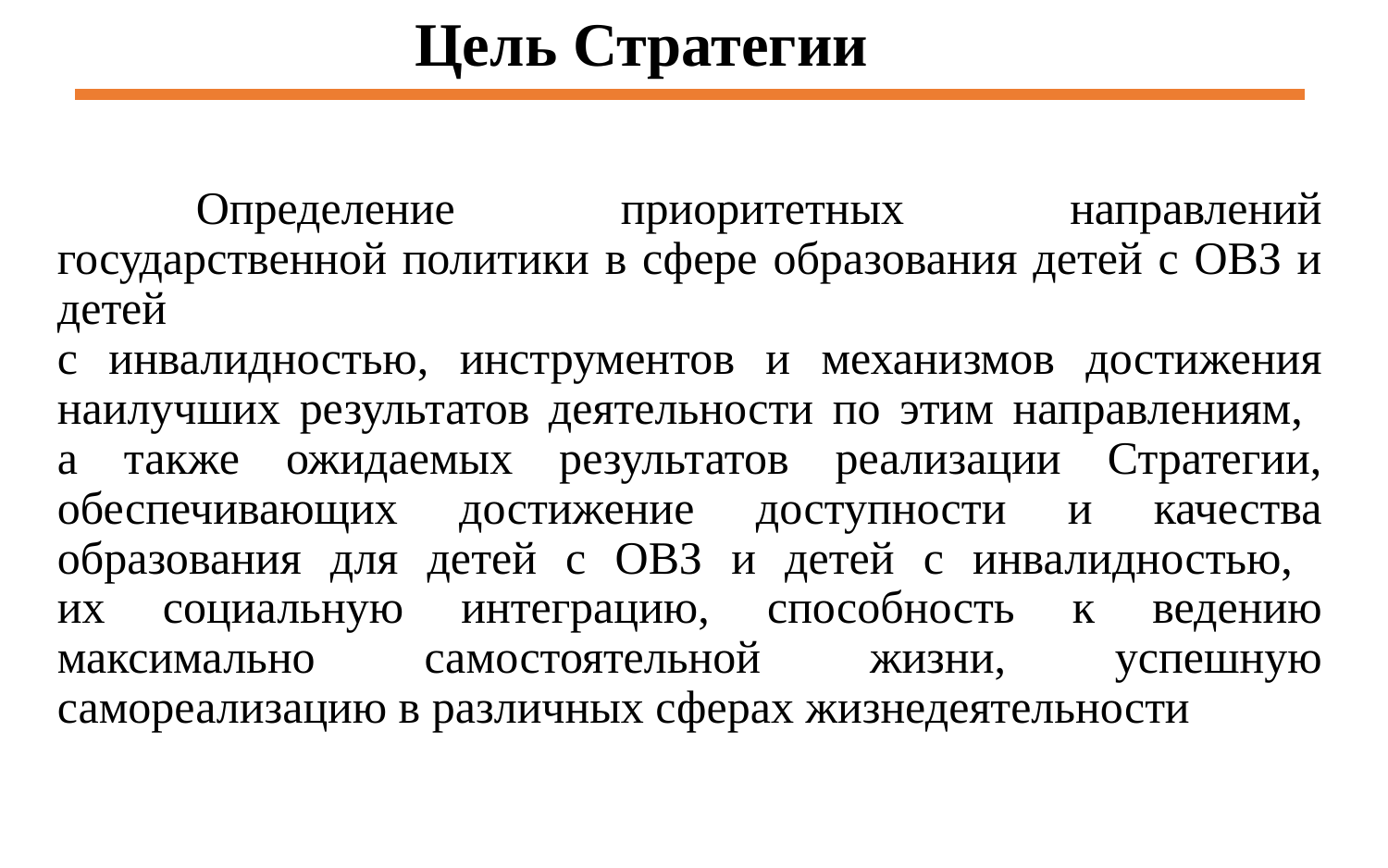

# Цель Стратегии
	Определение приоритетных направлений государственной политики в сфере образования детей с ОВЗ и детей
с инвалидностью, инструментов и механизмов достижения наилучших результатов деятельности по этим направлениям,
а также ожидаемых результатов реализации Стратегии, обеспечивающих достижение доступности и качества образования для детей с ОВЗ и детей с инвалидностью,
их социальную интеграцию, способность к ведению максимально самостоятельной жизни, успешную самореализацию в различных сферах жизнедеятельности